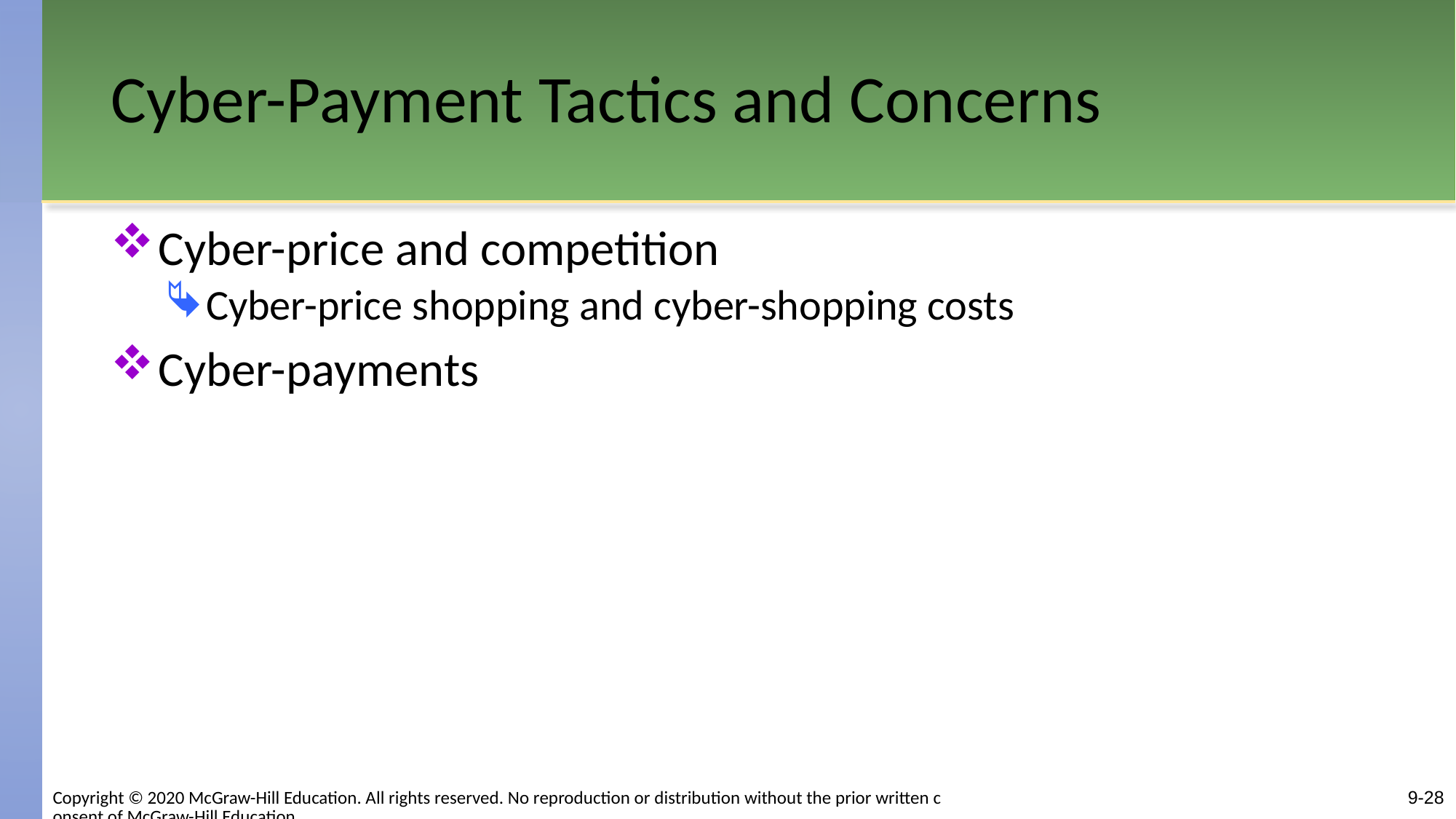

# Cyber-Payment Tactics and Concerns
Cyber-price and competition
Cyber-price shopping and cyber-shopping costs
Cyber-payments

9-28
Copyright © 2020 McGraw-Hill Education. All rights reserved. No reproduction or distribution without the prior written consent of McGraw-Hill Education.